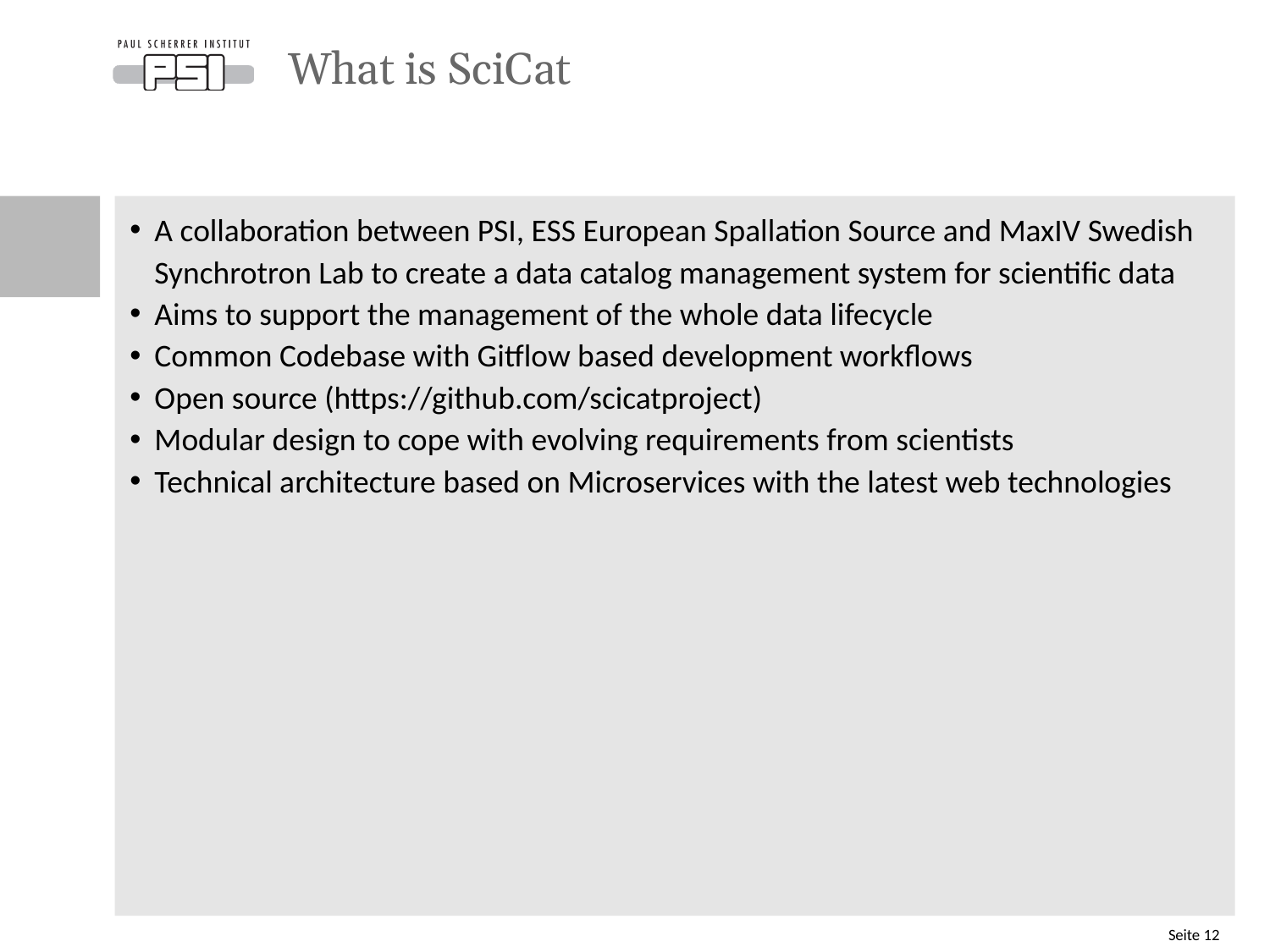

# What is SciCat
A collaboration between PSI, ESS European Spallation Source and MaxIV Swedish Synchrotron Lab to create a data catalog management system for scientific data
Aims to support the management of the whole data lifecycle
Common Codebase with Gitflow based development workflows
Open source (https://github.com/scicatproject)
Modular design to cope with evolving requirements from scientists
Technical architecture based on Microservices with the latest web technologies
Seite 12